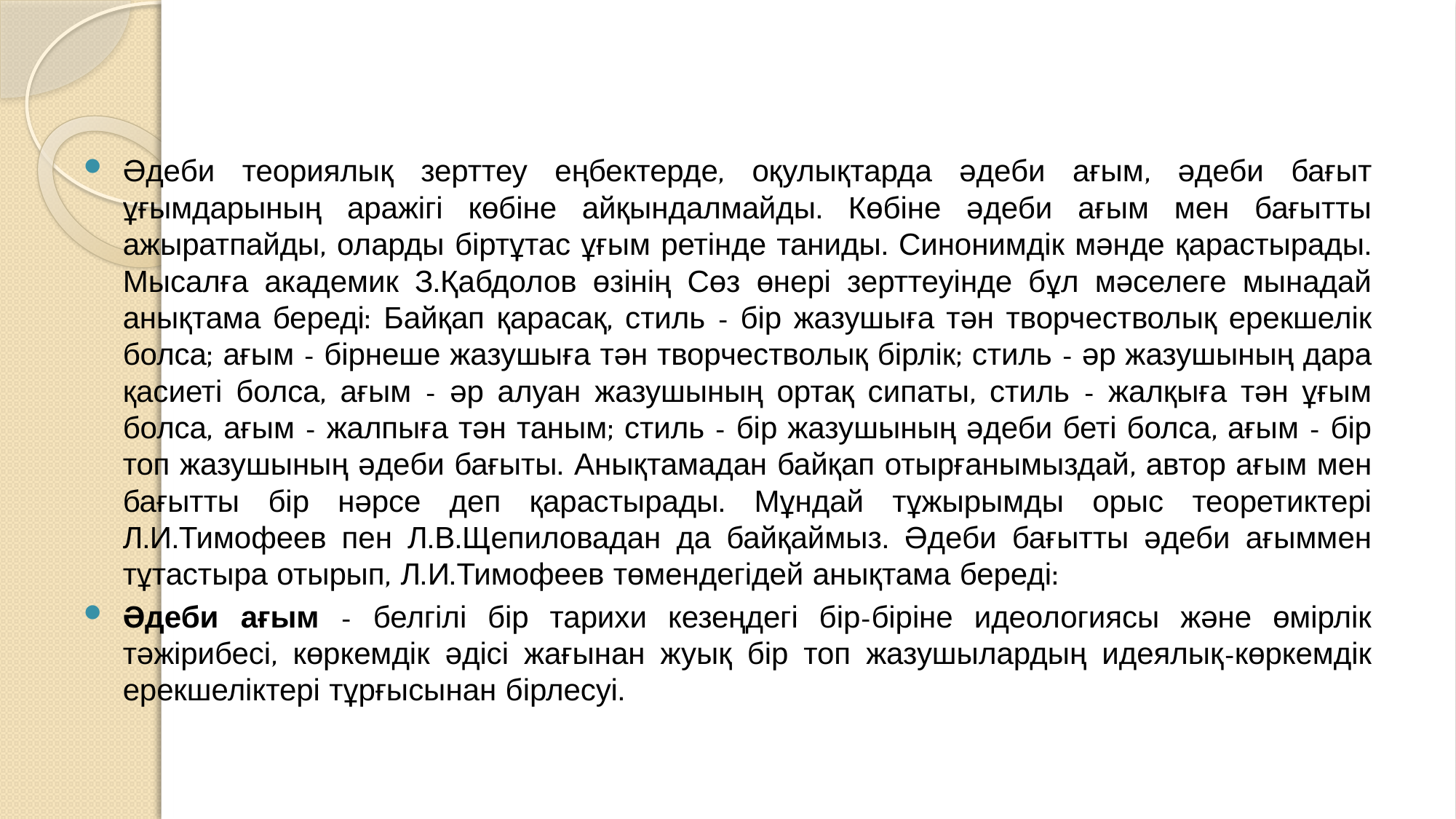

Әдеби теориялық зерттеу еңбектерде, оқулықтарда әдеби ағым, әдеби бағыт ұғымдарының аражігі көбіне айқындалмайды. Көбіне әдеби ағым мен бағытты ажыратпайды, оларды біртұтас ұғым ретінде таниды. Синонимдік мәнде қарастырады. Мысалға академик З.Қабдолов өзінің Сөз өнері зерттеуінде бұл мәселеге мынадай анықтама береді: Байқап қарасақ, стиль - бір жазушыға тән творчестволық ерекшелік болса; ағым - бірнеше жазушыға тән творчестволық бірлік; стиль - әр жазушының дара қасиеті болса, ағым - әр алуан жазушының ортақ сипаты, стиль - жалқыға тән ұғым болса, ағым - жалпыға тән таным; стиль - бір жазушының әдеби беті болса, ағым - бір топ жазушының әдеби бағыты. Анықтамадан байқап отырғанымыздай, автор ағым мен бағытты бір нәрсе деп қарастырады. Мұндай тұжырымды орыс теоретиктері Л.И.Тимофеев пен Л.В.Щепиловадан да байқаймыз. Әдеби бағытты әдеби ағыммен тұтастыра отырып, Л.И.Тимофеев төмендегідей анықтама береді:
Әдеби ағым - белгілі бір тарихи кезеңдегі бір-біріне идеологиясы және өмірлік тәжірибесі, көркемдік әдісі жағынан жуық бір топ жазушылардың идеялық-көркемдік ерекшеліктері тұрғысынан бірлесуі.